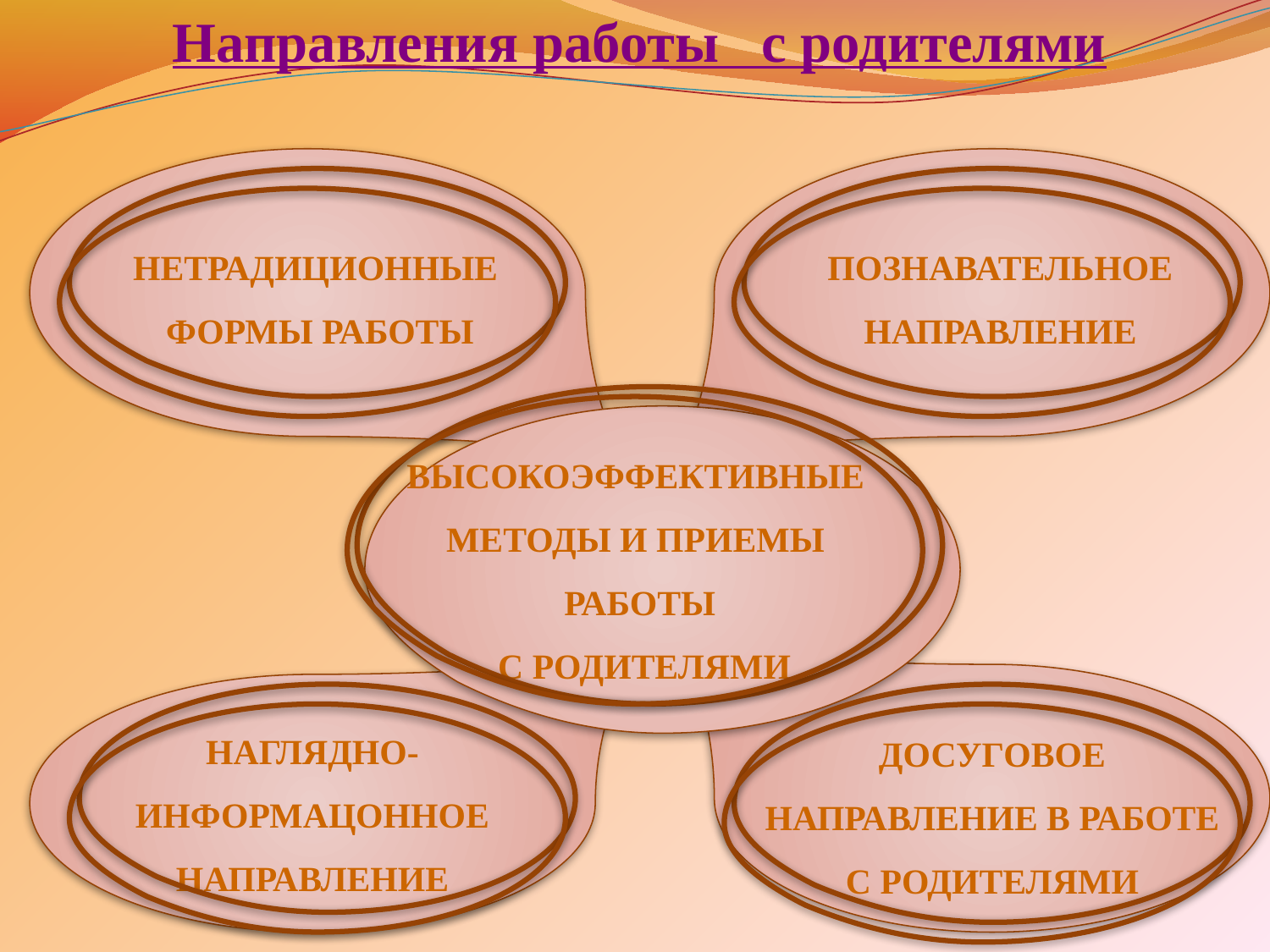

Направления работы   с родителями

НЕТРАДИЦИОННЫЕ
ФОРМЫ РАБОТЫ
ПОЗНАВАТЕЛЬНОЕ
НАПРАВЛЕНИЕ

ВЫСОКОЭФФЕКТИВНЫЕ
МЕТОДЫ И ПРИЕМЫ
РАБОТЫ
 С РОДИТЕЛЯМИ

НАГЛЯДНО-ИНФОРМАЦОННОЕ НАПРАВЛЕНИЕ

ДОСУГОВОЕ
НАПРАВЛЕНИЕ В РАБОТЕ
С РОДИТЕЛЯМИ